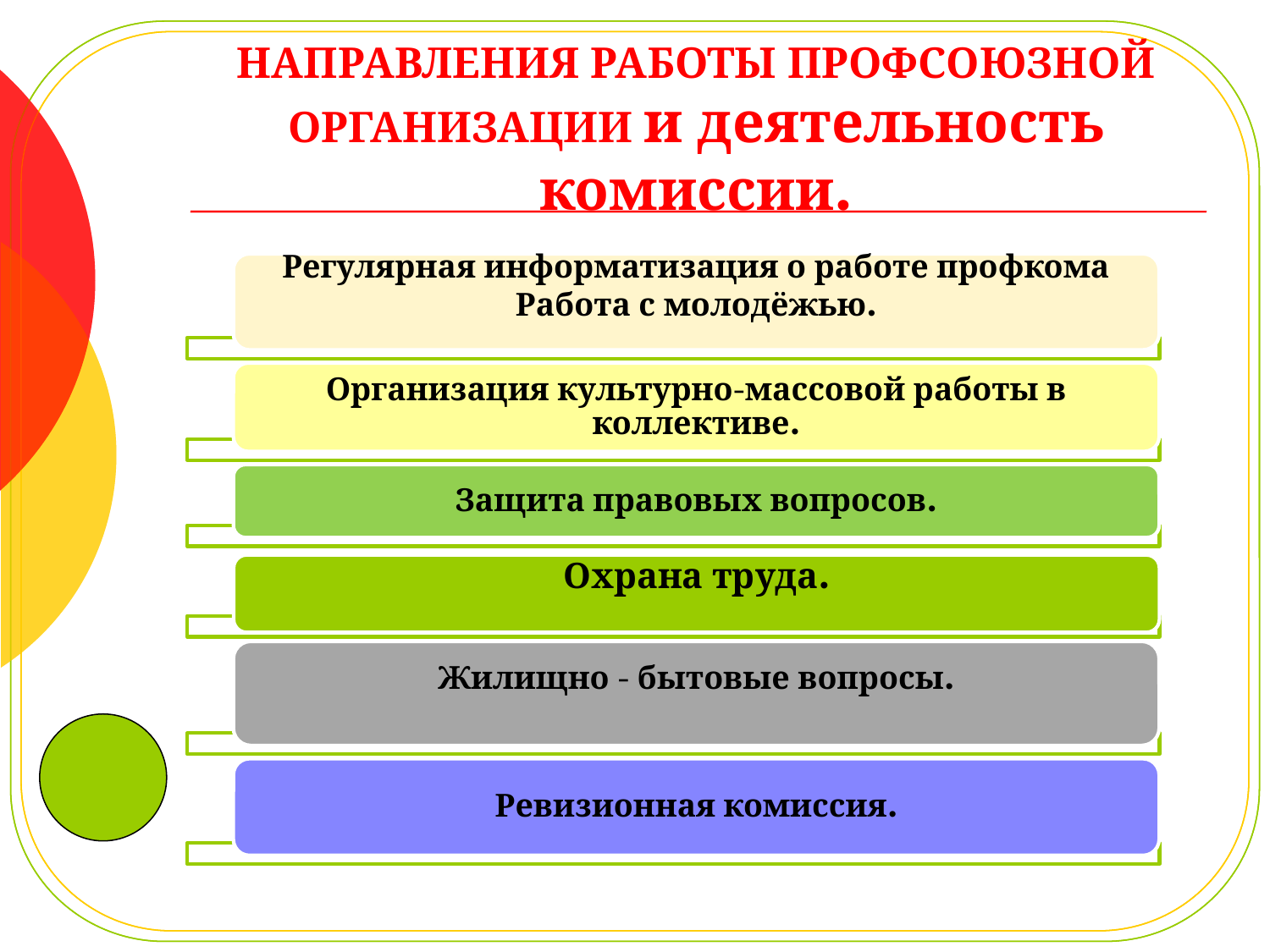

# НАПРАВЛЕНИЯ РАБОТЫ ПРОФСОЮЗНОЙ ОРГАНИЗАЦИИ и деятельность комиссии.
Регулярная информатизация о работе профкома Работа с молодёжью.

Организация культурно-массовой работы в коллективе.
Защита правовых вопросов.
Охрана труда.

Жилищно - бытовые вопросы.

Ревизионная комиссия.